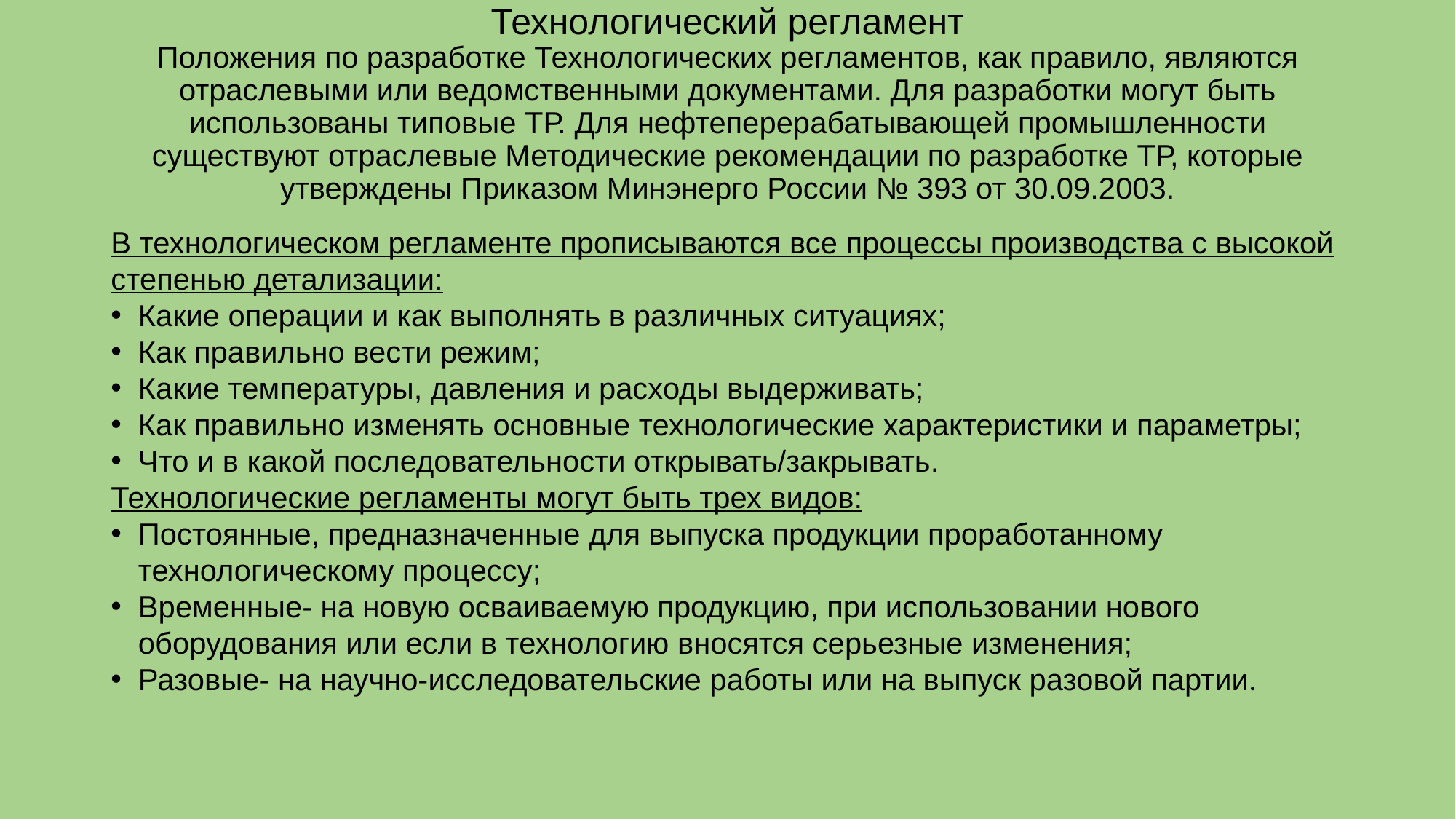

# Технологический регламент Положения по разработке Технологических регламентов, как правило, являются отраслевыми или ведомственными документами. Для разработки могут быть использованы типовые ТР. Для нефтеперерабатывающей промышленности существуют отраслевые Методические рекомендации по разработке ТР, которые утверждены Приказом Минэнерго России № 393 от 30.09.2003.
В технологическом регламенте прописываются все процессы производства с высокой степенью детализации:
Какие операции и как выполнять в различных ситуациях;
Как правильно вести режим;
Какие температуры, давления и расходы выдерживать;
Как правильно изменять основные технологические характеристики и параметры;
Что и в какой последовательности открывать/закрывать.
Технологические регламенты могут быть трех видов:
Постоянные, предназначенные для выпуска продукции проработанному технологическому процессу;
Временные- на новую осваиваемую продукцию, при использовании нового оборудования или если в технологию вносятся серьезные изменения;
Разовые- на научно-исследовательские работы или на выпуск разовой партии.